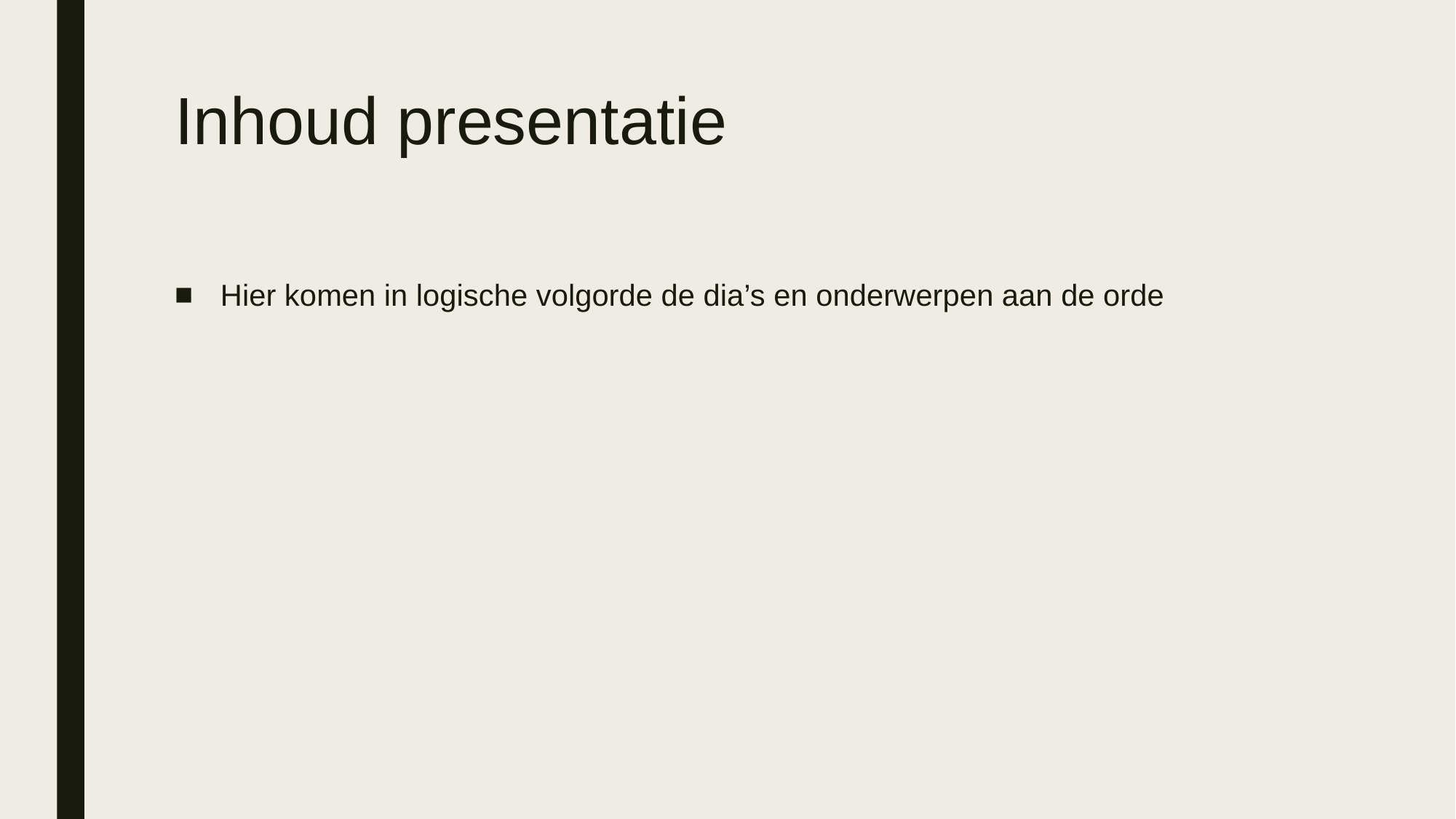

# Inhoud presentatie
Hier komen in logische volgorde de dia’s en onderwerpen aan de orde